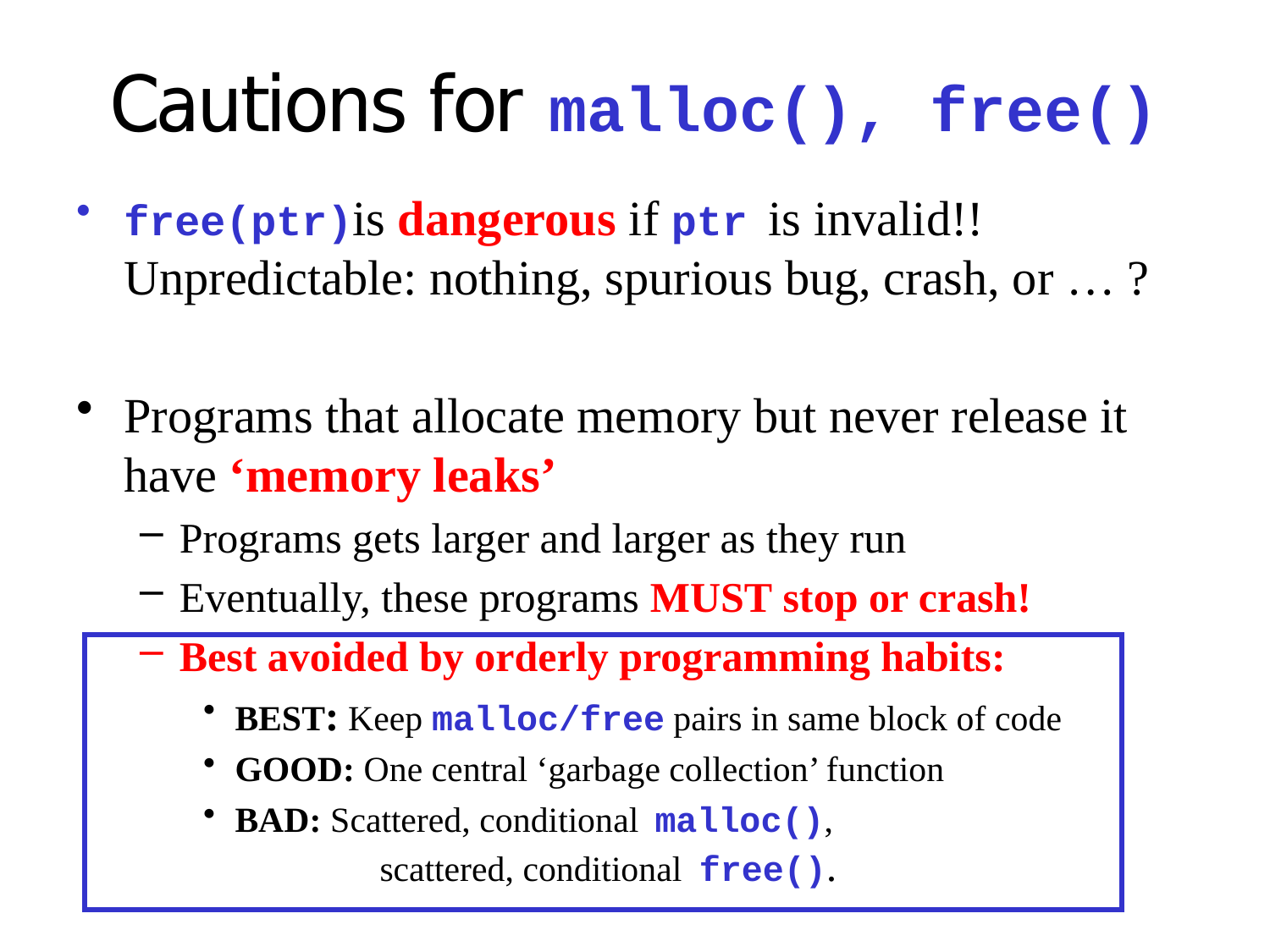

# Cautions for malloc(), free()
free(ptr)is dangerous if ptr is invalid!!
Unpredictable: nothing, spurious bug, crash, or … ?

Programs that allocate memory but never release it have ‘memory leaks’
Programs gets larger and larger as they run
Eventually, these programs MUST stop or crash!
Best avoided by orderly programming habits:
BEST: Keep malloc/free pairs in same block of code
GOOD: One central ‘garbage collection’ function
BAD: Scattered, conditional  malloc(),
	  scattered, conditional free().